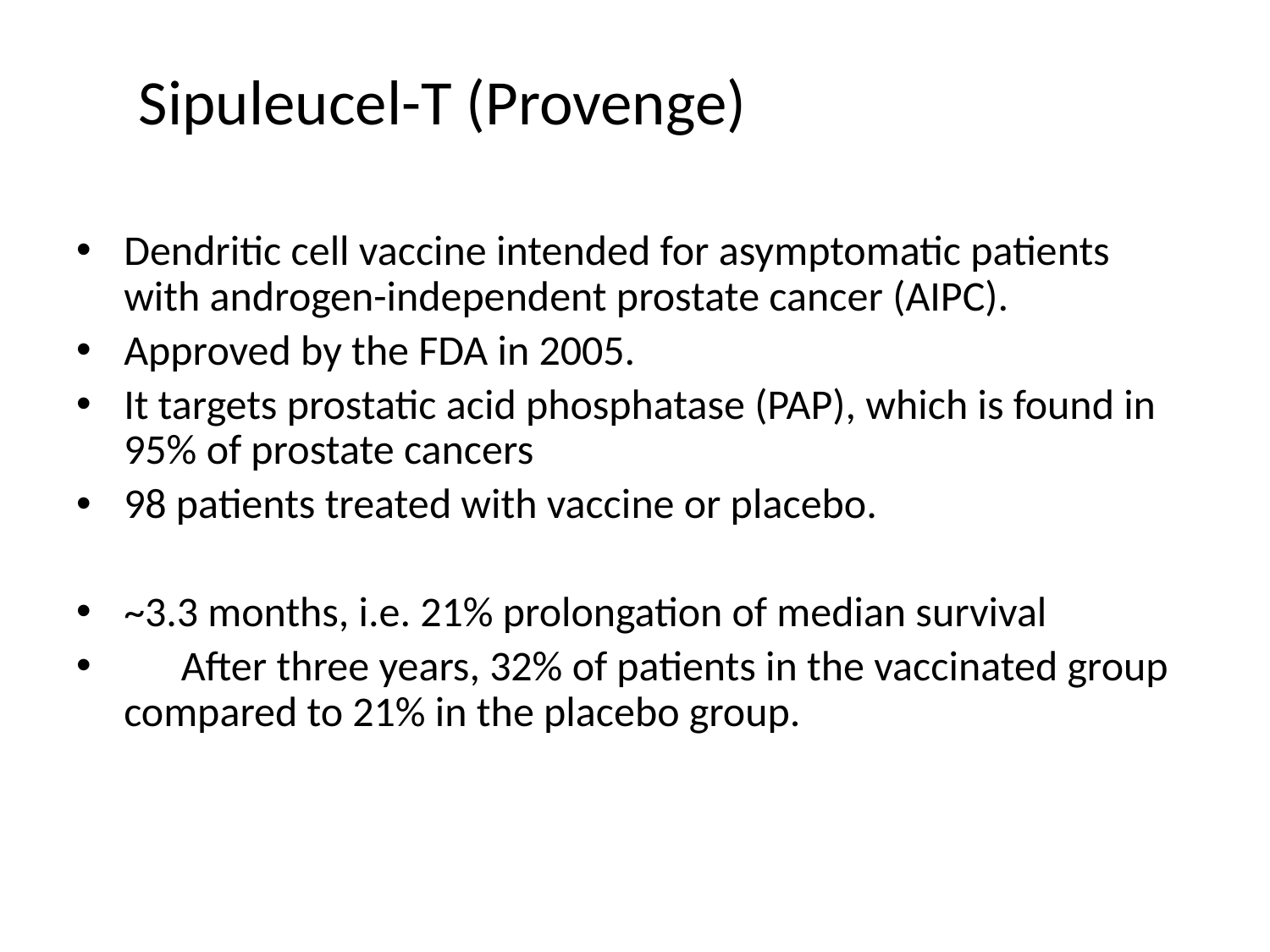

# Sipuleucel-T (Provenge)
Dendritic cell vaccine intended for asymptomatic patients with androgen-independent prostate cancer (AIPC).
Approved by the FDA in 2005.
It targets prostatic acid phosphatase (PAP), which is found in 95% of prostate cancers
98 patients treated with vaccine or placebo.

~3.3 months, i.e. 21% prolongation of median survival
      After three years, 32% of patients in the vaccinated group compared to 21% in the placebo group.